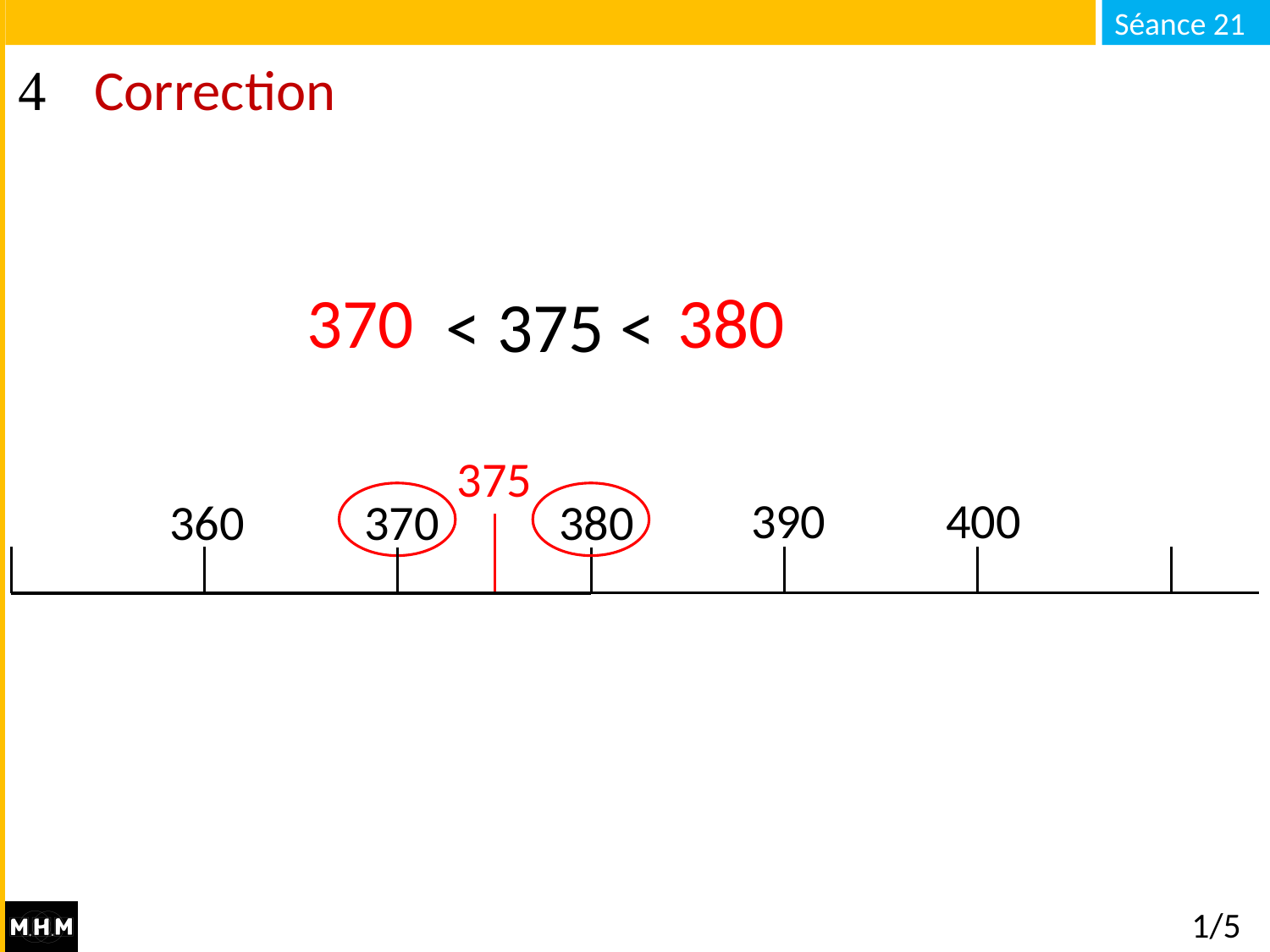

# Correction
370
380
… < 375 < …
375
390
400
360
370
380

1/5